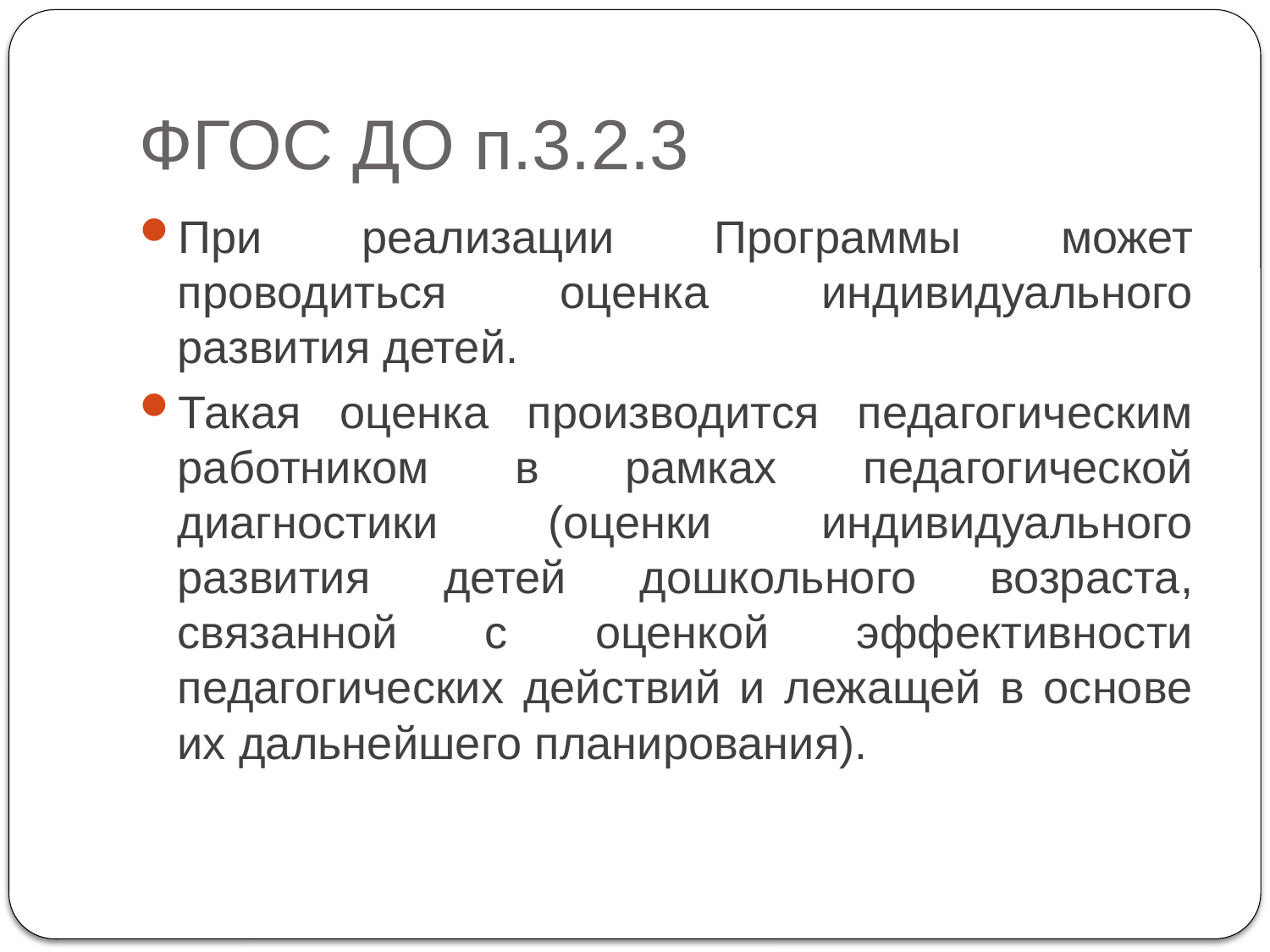

# ФГОС ДО п.3.2.3
При реализации Программы может проводиться оценка индивидуального развития детей.
Такая оценка производится педагогическим работником в рамках педагогической диагностики (оценки индивидуального развития детей дошкольного возраста, связанной с оценкой эффективности педагогических действий и лежащей в основе их дальнейшего планирования).